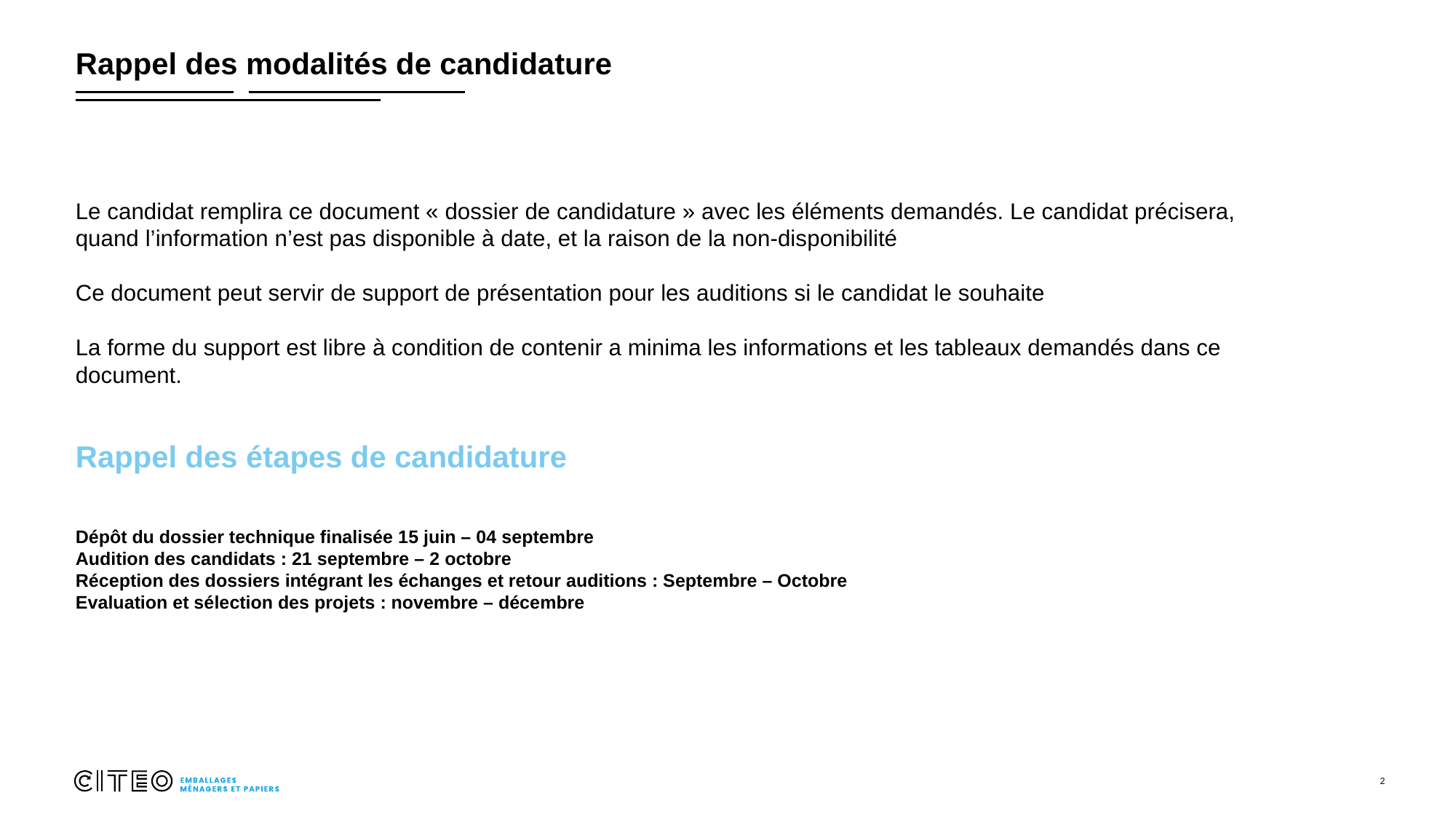

# Rappel des modalités de candidature
Le candidat remplira ce document « dossier de candidature » avec les éléments demandés. Le candidat précisera, quand l’information n’est pas disponible à date, et la raison de la non-disponibilité​
​
Ce document peut servir de support de présentation pour les auditions si le candidat le souhaite​
​
La forme du support est libre à condition de contenir a minima les informations et les tableaux demandés dans ce document.

Rappel des étapes de candidature
Dépôt du dossier technique finalisée 15 juin – 04 septembre
Audition des candidats : 21 septembre – 2 octobre
Réception des dossiers intégrant les échanges et retour auditions : Septembre – Octobre
Evaluation et sélection des projets : novembre – décembre
2
12/06/2026